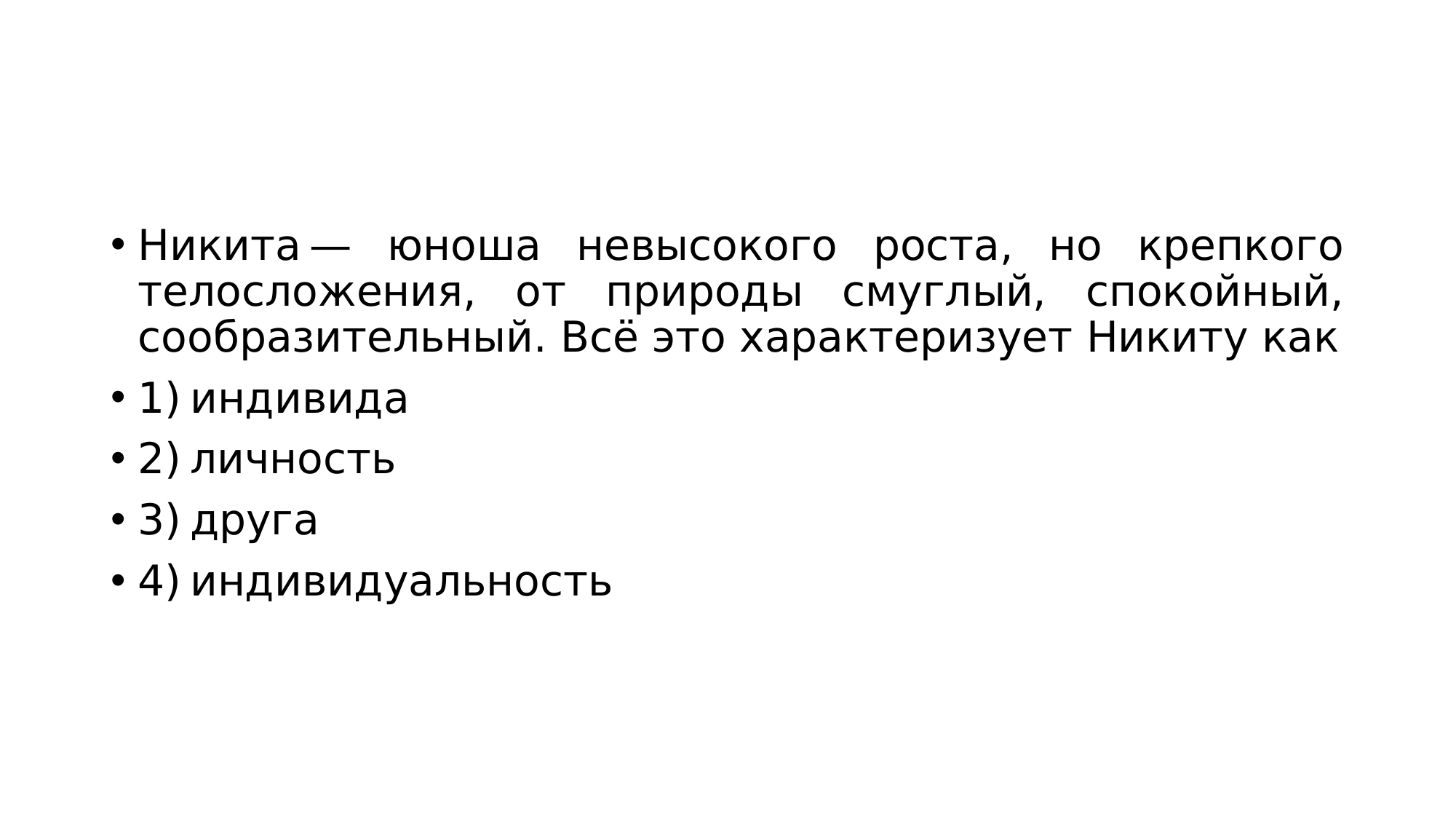

#
Никита — юноша невысокого роста, но крепкого телосложения, от природы смуглый, спокойный, сообразительный. Всё это характеризует Никиту как
1) индивида
2) личность
3) друга
4) индивидуальность